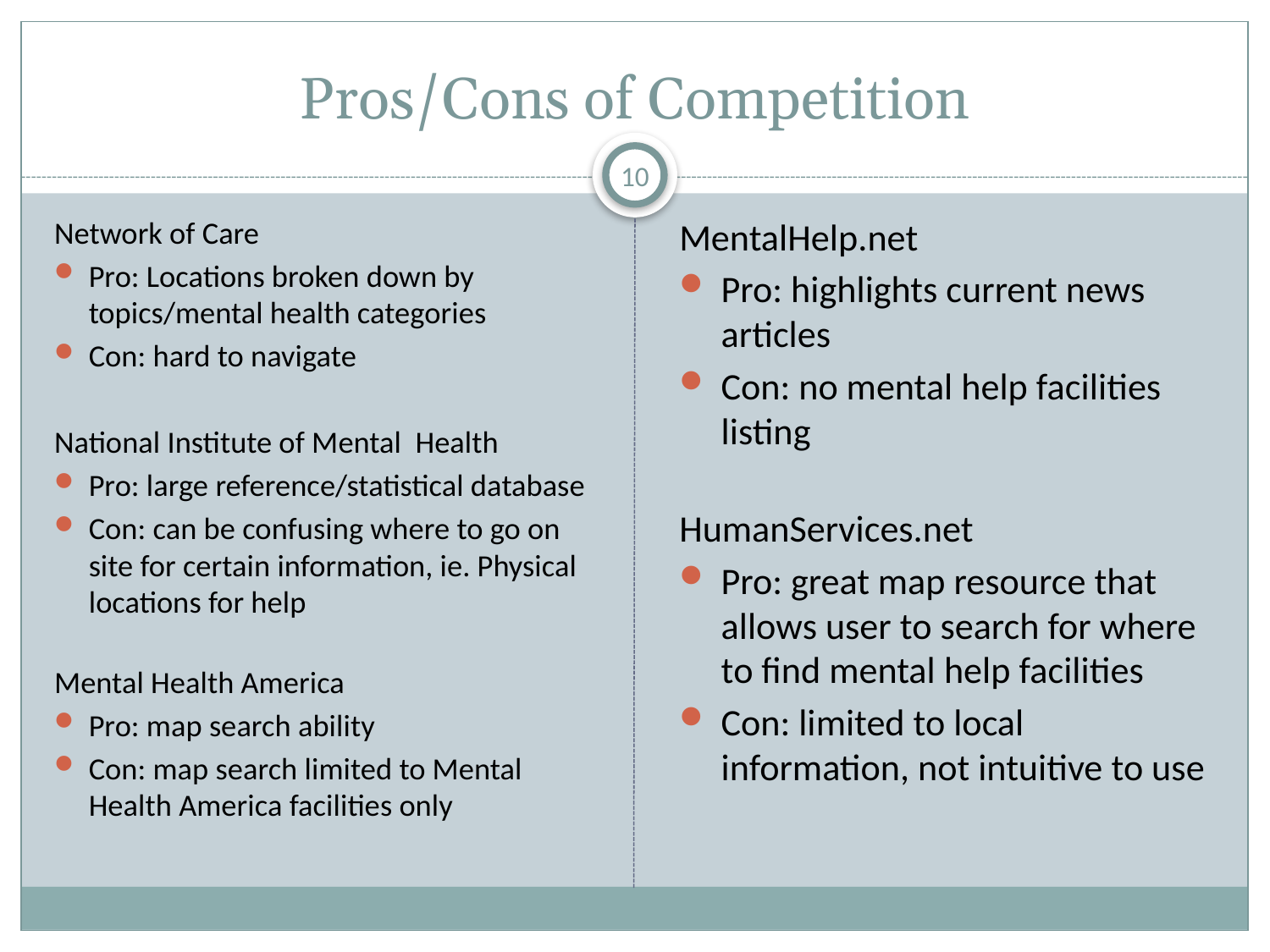

# Pros/Cons of Competition
10
Network of Care
Pro: Locations broken down by topics/mental health categories
Con: hard to navigate

National Institute of Mental  Health
Pro: large reference/statistical database
Con: can be confusing where to go on site for certain information, ie. Physical locations for help
Mental Health America
Pro: map search ability
Con: map search limited to Mental Health America facilities only

MentalHelp.net
Pro: highlights current news articles
Con: no mental help facilities listing
HumanServices.net
Pro: great map resource that allows user to search for where to find mental help facilities
Con: limited to local information, not intuitive to use